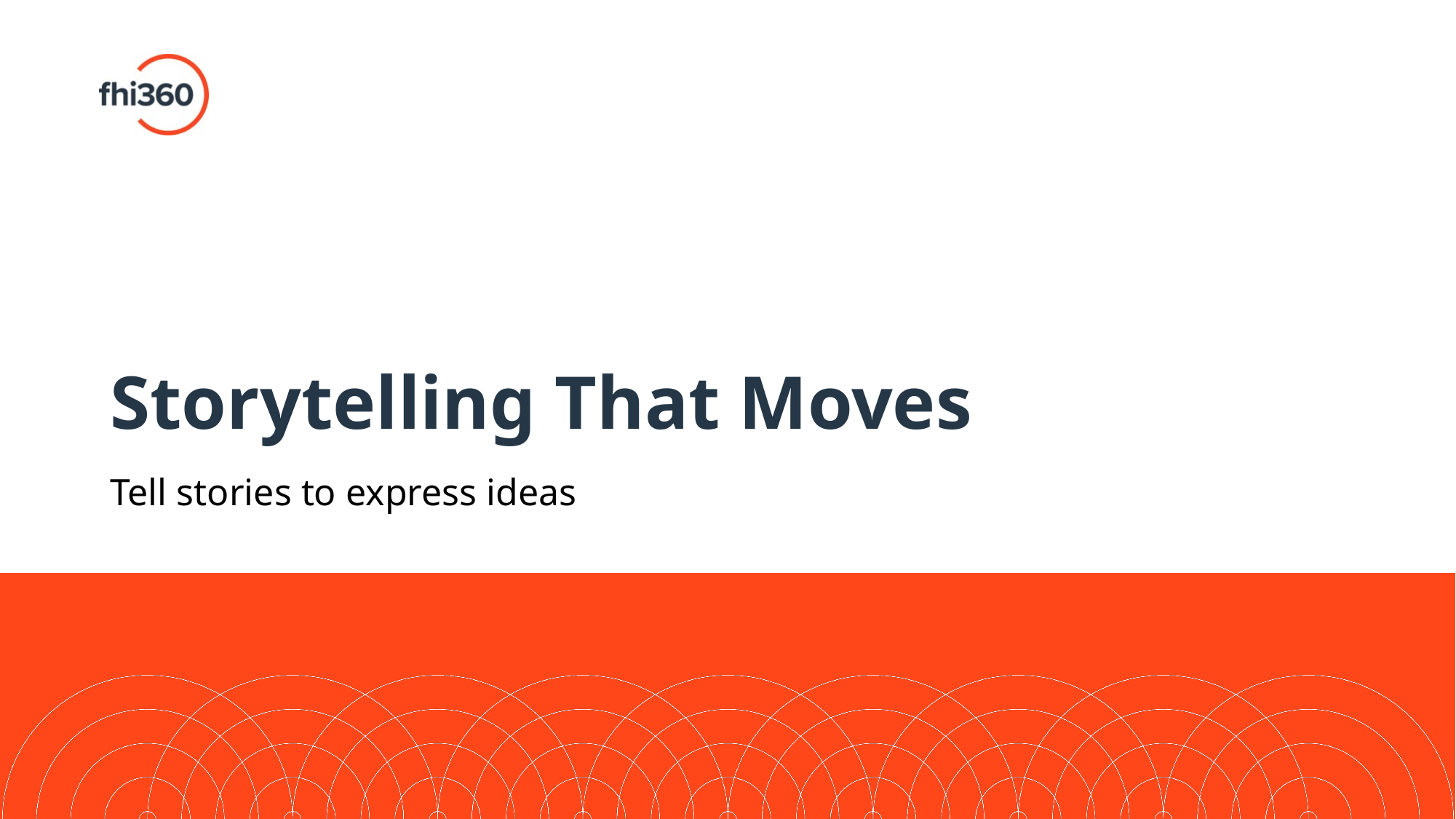

# Storytelling That Moves
Tell stories to express ideas